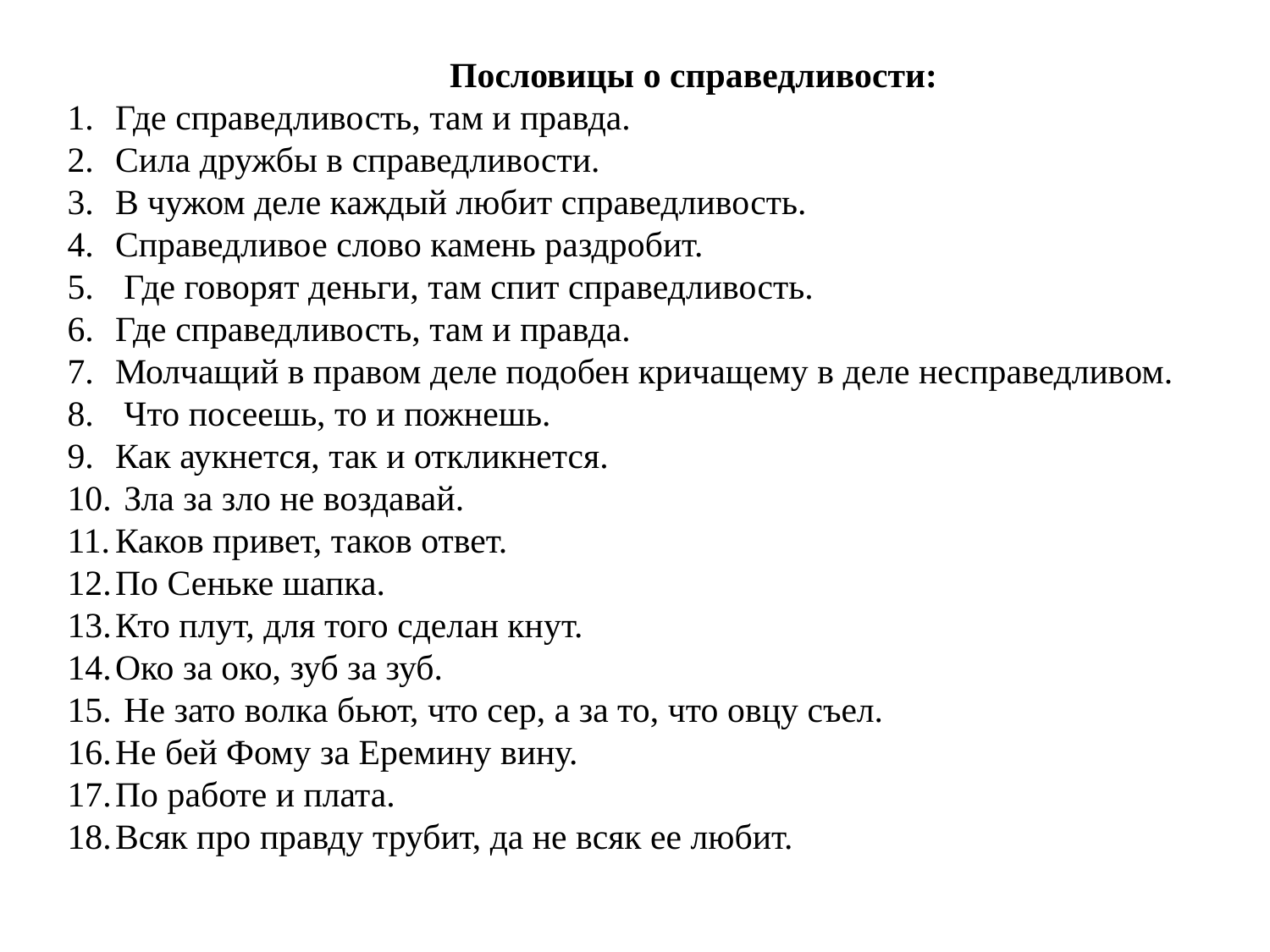

Пословицы о справедливости:
Где справедливость, там и правда.
Сила дружбы в справедливости.
В чужом деле каждый любит справедливость.
Справедливое слово камень раздробит.
 Где говорят деньги, там спит справедливость.
Где справедливость, там и правда.
Молчащий в правом деле подобен кричащему в деле несправедливом.
 Что посеешь, то и пожнешь.
Как аукнется, так и откликнется.
 Зла за зло не воздавай.
Каков привет, таков ответ.
По Сеньке шапка.
Кто плут, для того сделан кнут.
Око за око, зуб за зуб.
 Не зато волка бьют, что сер, а за то, что овцу съел.
Не бей Фому за Еремину вину.
По работе и плата.
Всяк про правду трубит, да не всяк ее любит.